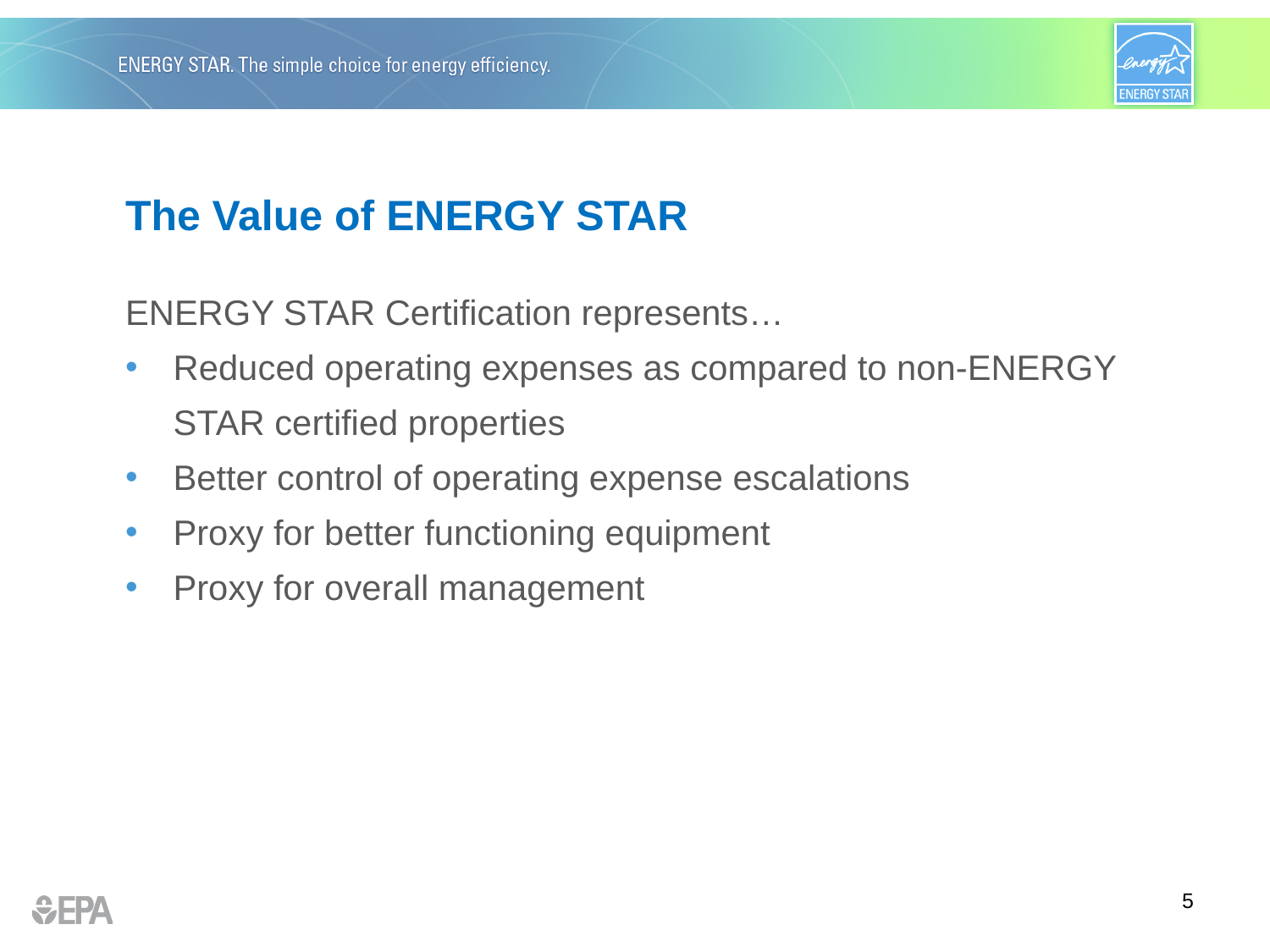

# The Value of ENERGY STAR
ENERGY STAR Certification represents…
Reduced operating expenses as compared to non-ENERGY STAR certified properties
Better control of operating expense escalations
Proxy for better functioning equipment
Proxy for overall management

5